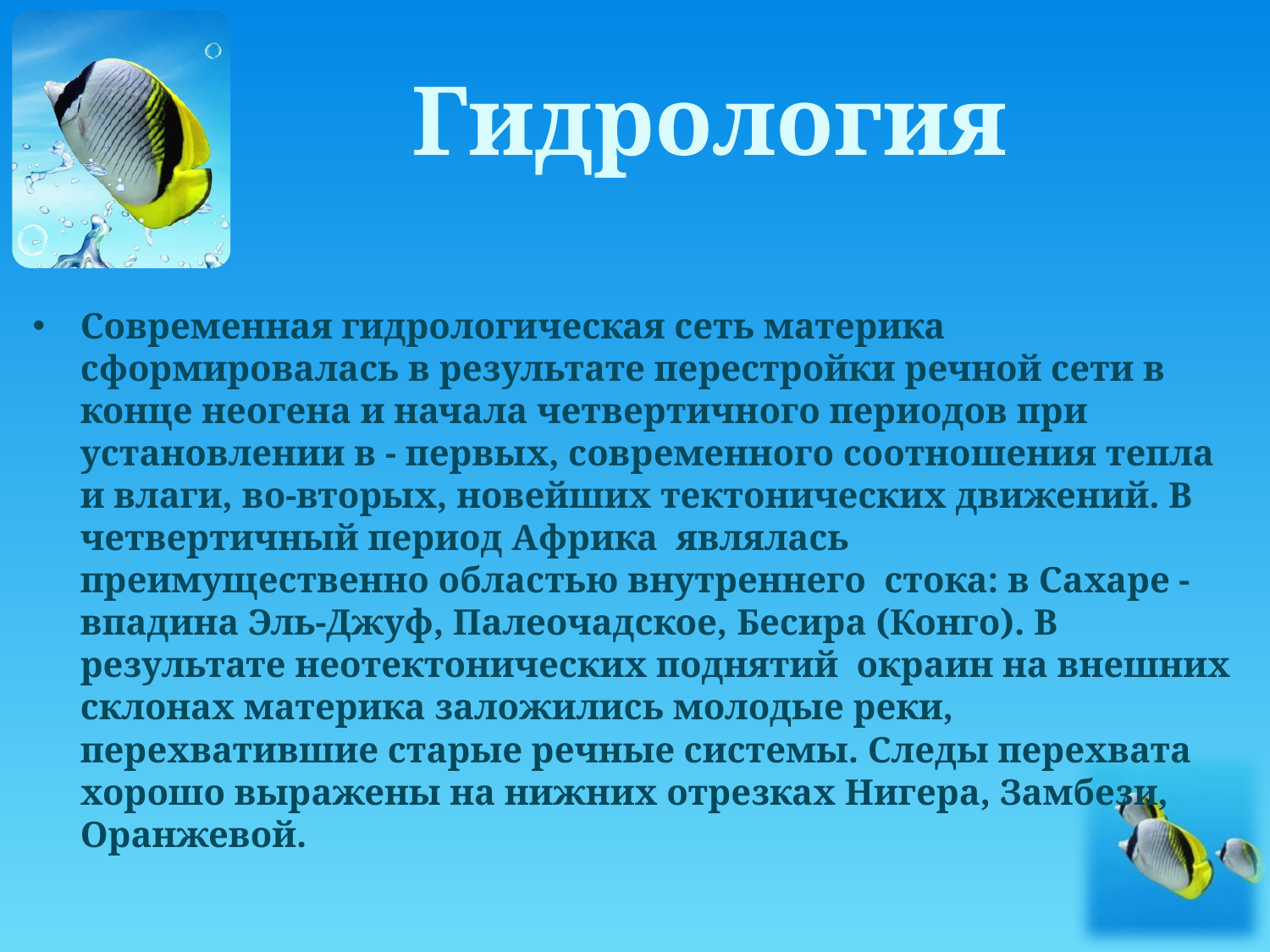

# Гидрология
Современная гидрологическая сеть материка сформировалась в результате перестройки речной сети в конце неогена и начала четвертичного периодов при установлении в - первых, современного соотношения тепла и влаги, во-вторых, новейших тектонических движений. В четвертичный период Африка  являлась     преимущественно областью внутреннего  стока: в Сахаре - впадина Эль-Джуф, Палеочадское, Бесира (Конго). В результате неотектонических поднятий  окраин на внешних склонах материка заложились молодые реки, перехватившие старые речные системы. Следы перехвата   хорошо выражены на нижних отрезках Нигера, Замбези, Оранжевой.